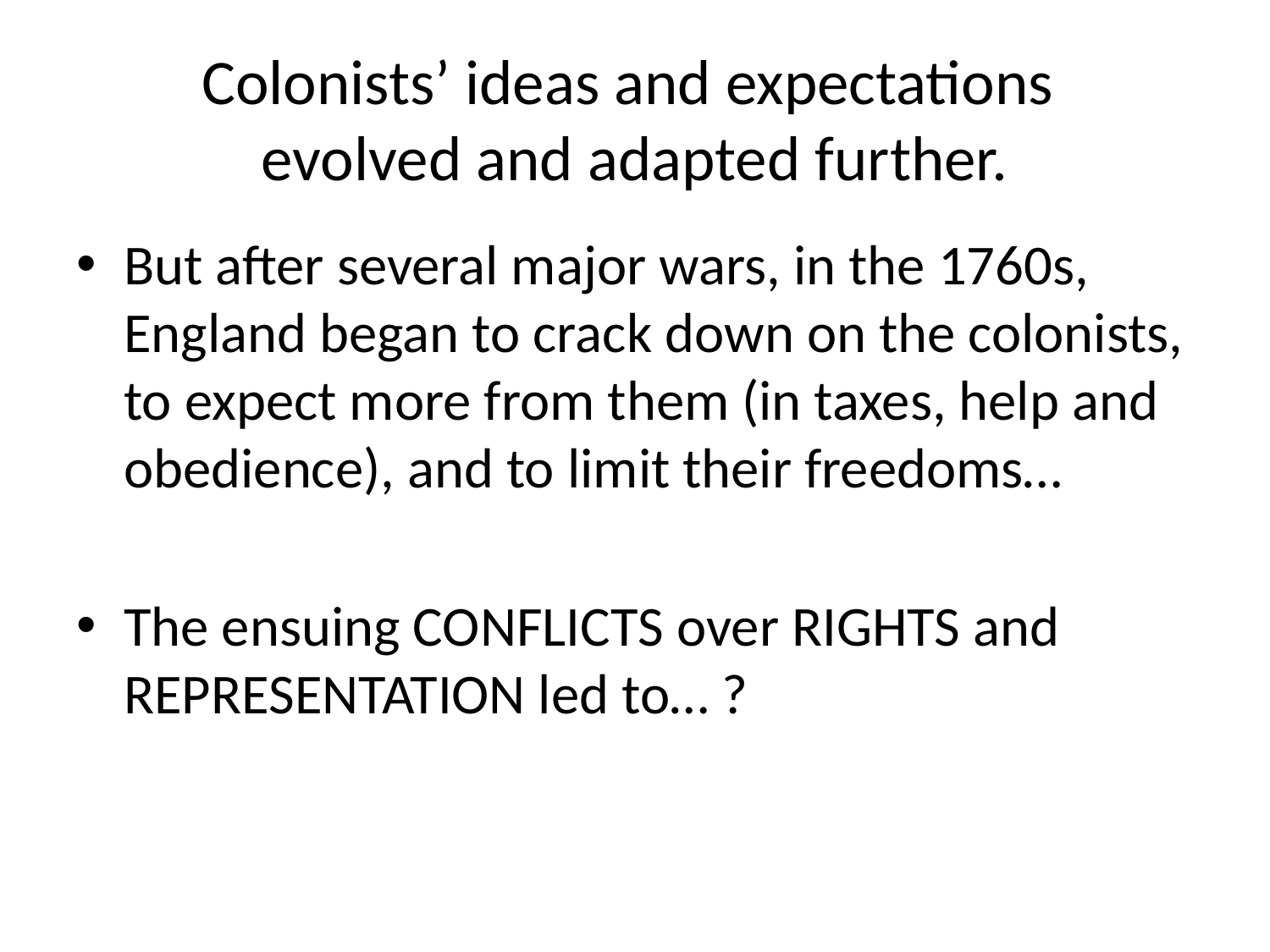

# Colonists’ ideas and expectations evolved and adapted further.
But after several major wars, in the 1760s, England began to crack down on the colonists, to expect more from them (in taxes, help and obedience), and to limit their freedoms…

The ensuing CONFLICTS over RIGHTS and REPRESENTATION led to… ?